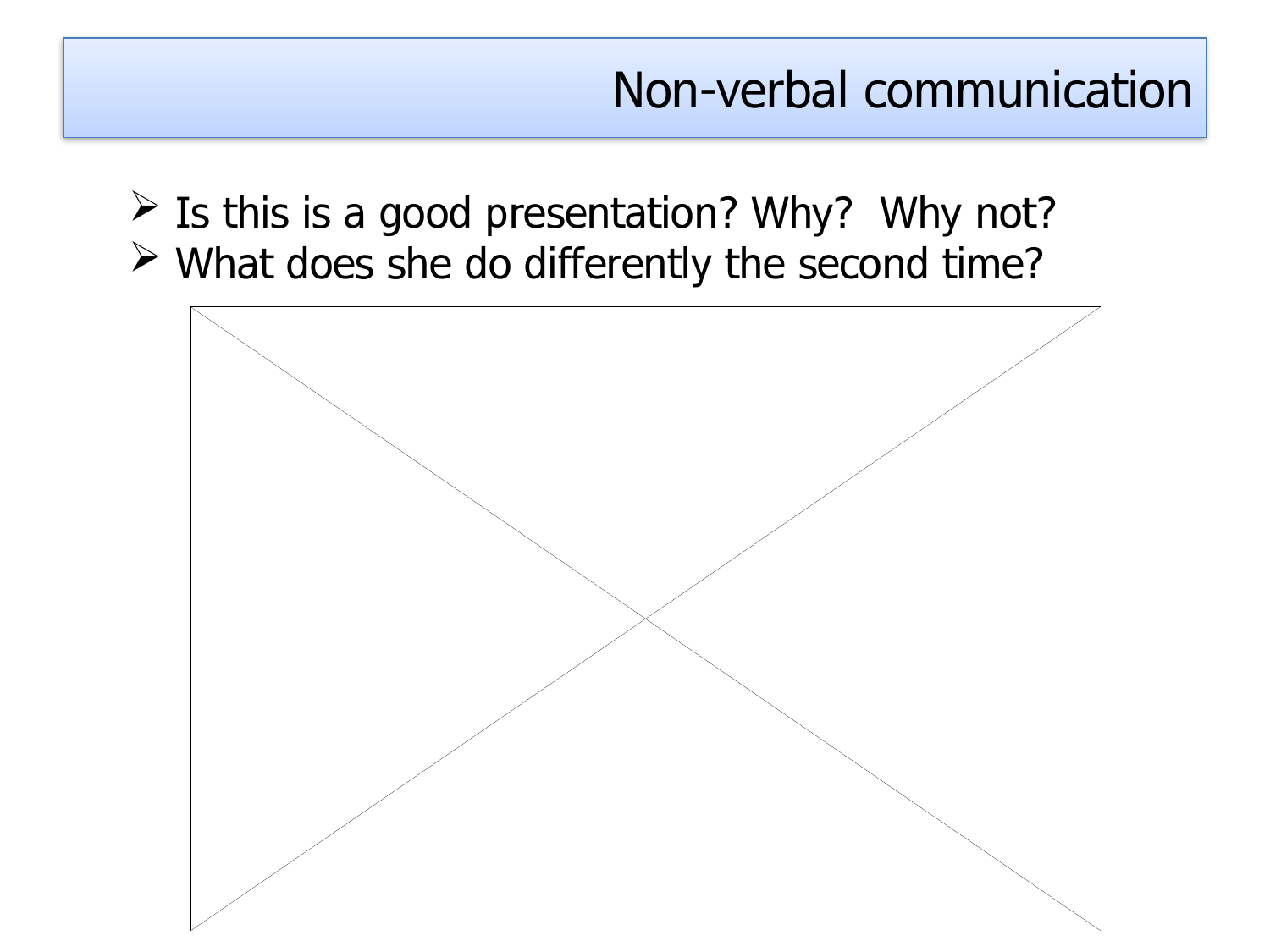

# Non-verbal communication
 Is this is a good presentation? Why?  Why not?
 What does she do differently the second time?